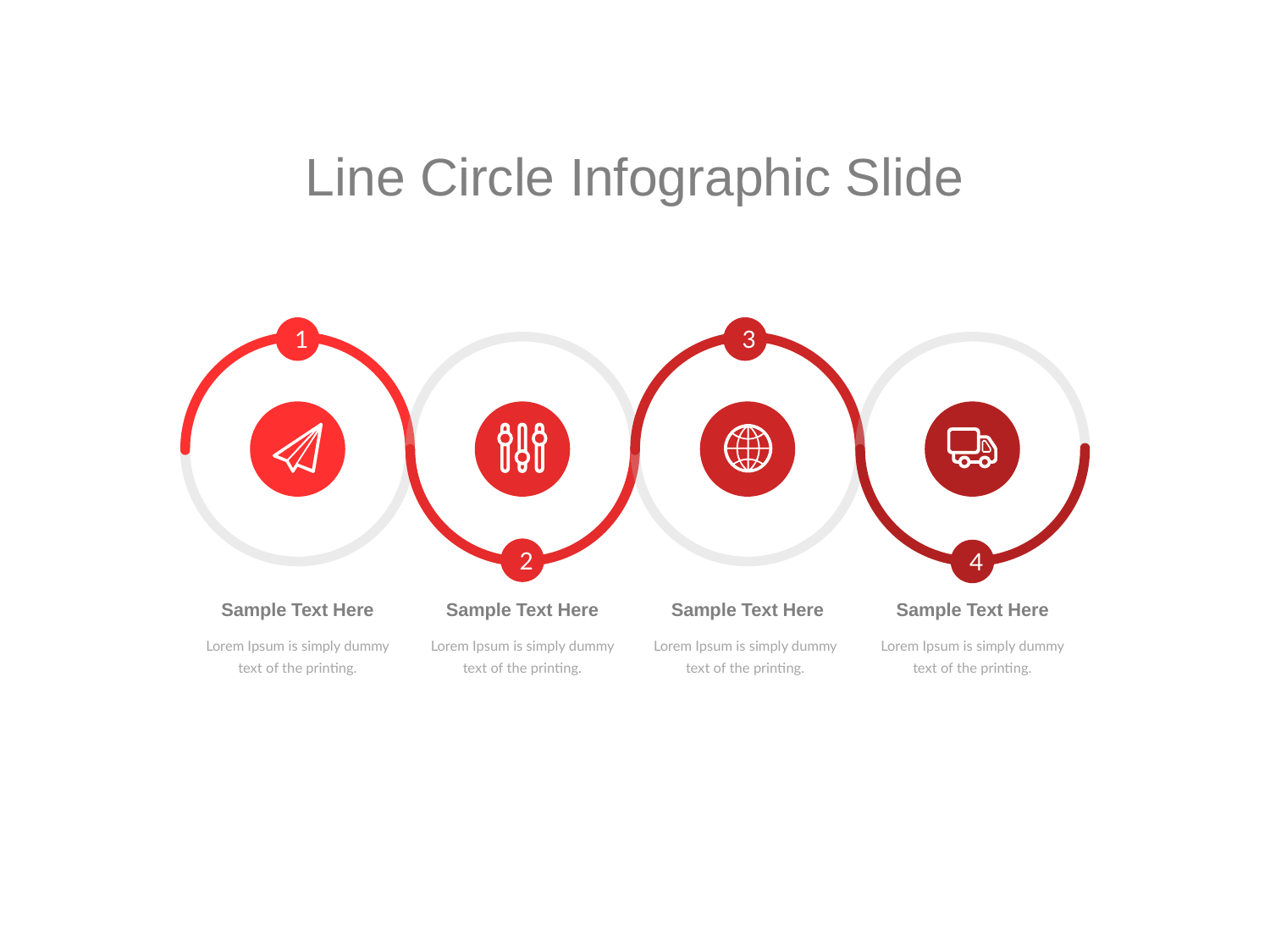

Line Circle Infographic Slide
3
1

2
4
Sample Text Here
Sample Text Here
Sample Text Here
Sample Text Here
Lorem Ipsum is simply dummy text of the printing.
Lorem Ipsum is simply dummy text of the printing.
Lorem Ipsum is simply dummy text of the printing.
Lorem Ipsum is simply dummy text of the printing.